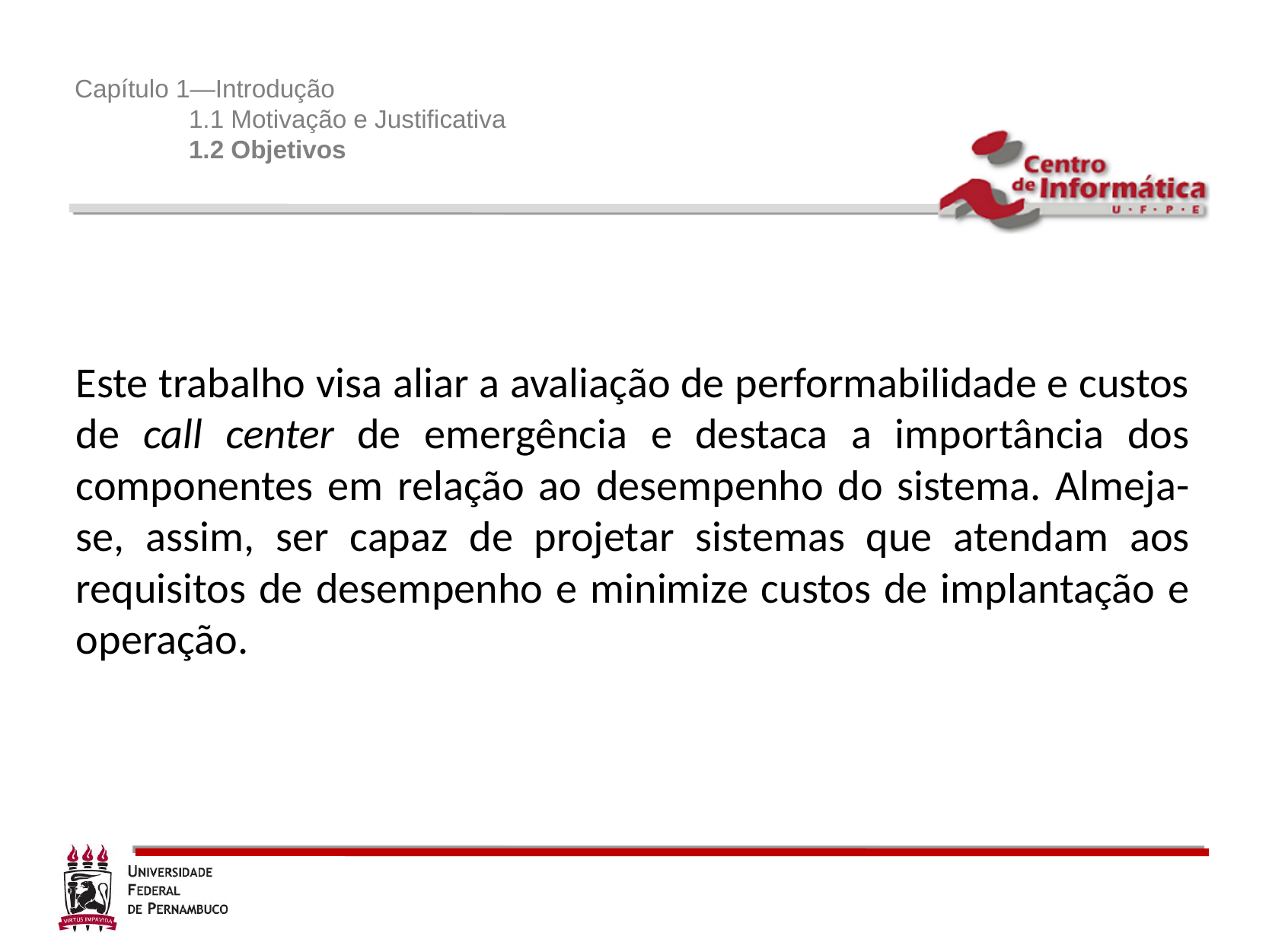

# Capítulo 1—Introdução 1.1 Motivação e Justiﬁcativa 1.2 Objetivos
Este trabalho visa aliar a avaliação de performabilidade e custos de call center de emergência e destaca a importância dos componentes em relação ao desempenho do sistema. Almeja-se, assim, ser capaz de projetar sistemas que atendam aos requisitos de desempenho e minimize custos de implantação e operação.